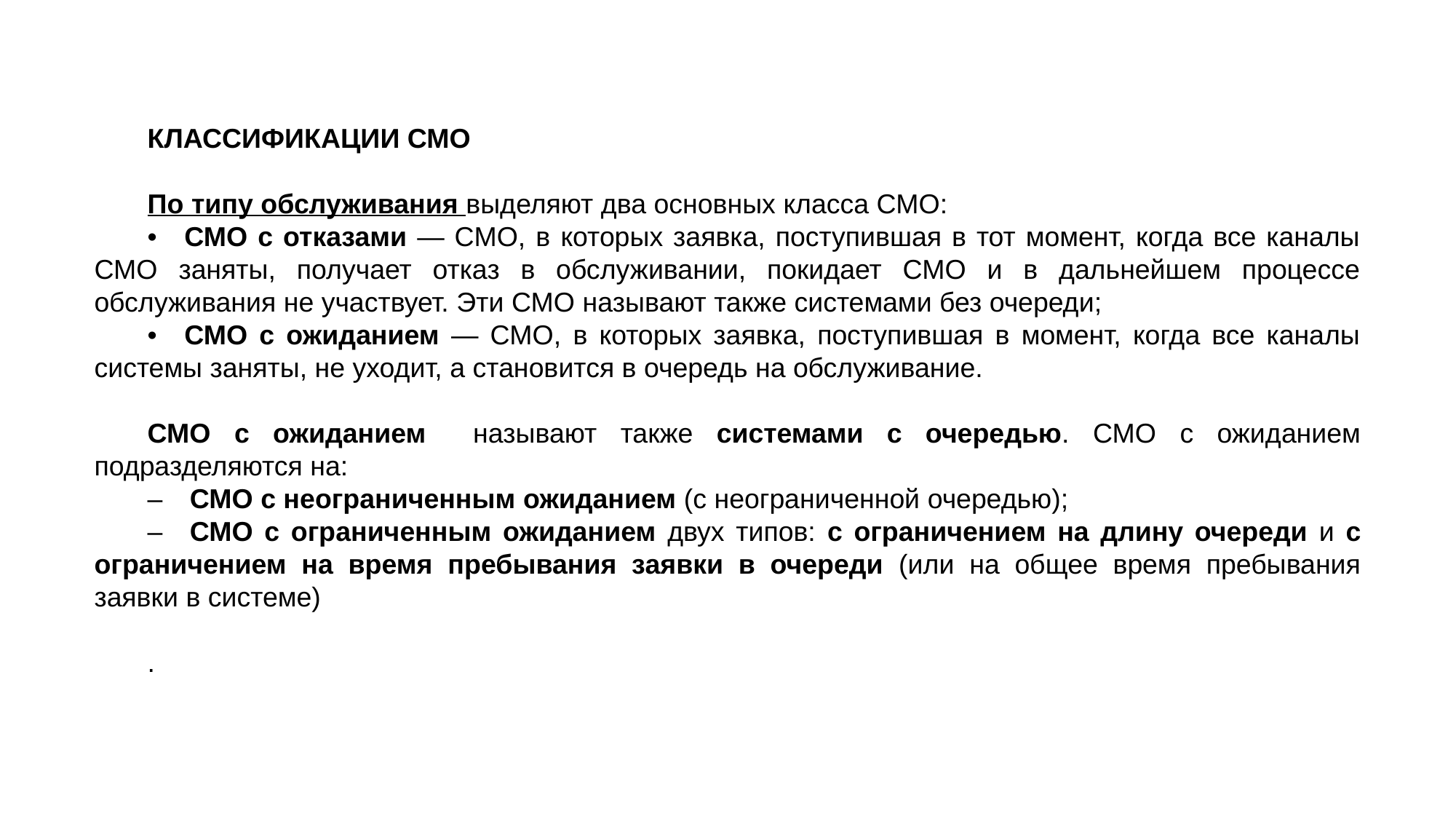

КЛАССИФИКАЦИИ СМО

По типу обслуживания выделяют два основных класса СМО:
• СМО с отказами — СМО, в которых заявка, поступившая в тот момент, когда все каналы СМО заняты, получает отказ в обслуживании, покидает СМО и в дальнейшем процессе обслуживания не участвует. Эти СМО называют также системами без очереди;
• СМО с ожиданием — СМО, в которых заявка, поступившая в момент, когда все каналы системы заняты, не уходит, а становится в очередь на обслуживание.

СМО с ожиданием  называют также системами с очередью. СМО с ожиданием подразделяются на:
– СМО с неограниченным ожиданием (с неограниченной очередью);
– СМО с ограниченным ожиданием двух типов: с ограничением на длину очереди и с ограничением на время пребывания заявки в очереди (или на общее время пребывания заявки в системе)

.